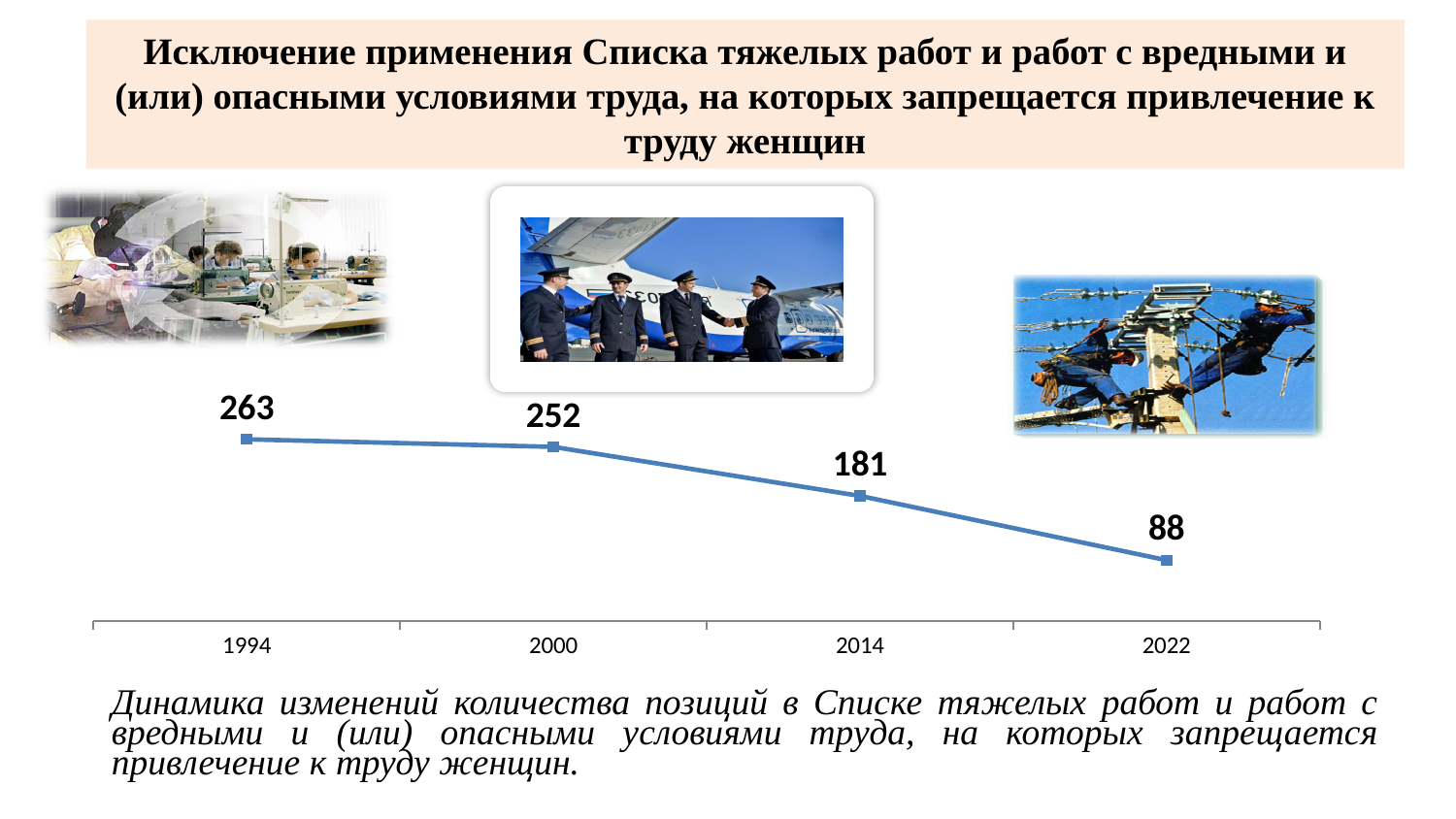

# Исключение применения Списка тяжелых работ и работ с вредными и (или) опасными условиями труда, на которых запрещается привлечение к труду женщин

### Chart

| Category | Ряд 1 |
|---|---|
| 1994 | 263.0 |
| 2000 | 252.0 |
| 2014 | 181.0 |
| 2022 | 88.0 |
Динамика изменений количества позиций в Списке тяжелых работ и работ с вредными и (или) опасными условиями труда, на которых запрещается привлечение к труду женщин.